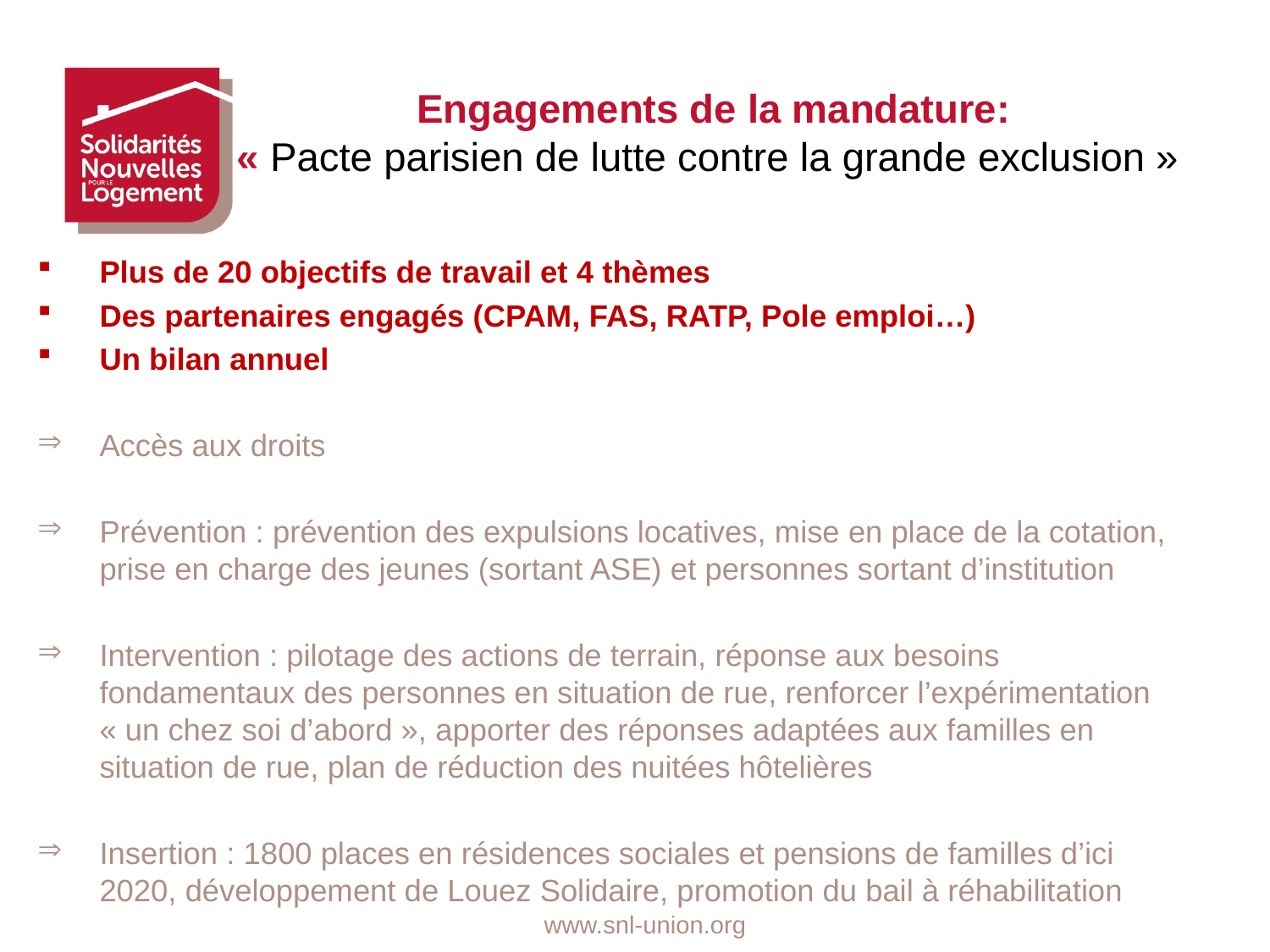

# Engagements de la mandature: « Pacte parisien de lutte contre la grande exclusion »
Plus de 20 objectifs de travail et 4 thèmes
Des partenaires engagés (CPAM, FAS, RATP, Pole emploi…)
Un bilan annuel

Accès aux droits

Prévention : prévention des expulsions locatives, mise en place de la cotation, prise en charge des jeunes (sortant ASE) et personnes sortant d’institution

Intervention : pilotage des actions de terrain, réponse aux besoins fondamentaux des personnes en situation de rue, renforcer l’expérimentation « un chez soi d’abord », apporter des réponses adaptées aux familles en situation de rue, plan de réduction des nuitées hôtelières

Insertion : 1800 places en résidences sociales et pensions de familles d’ici 2020, développement de Louez Solidaire, promotion du bail à réhabilitation